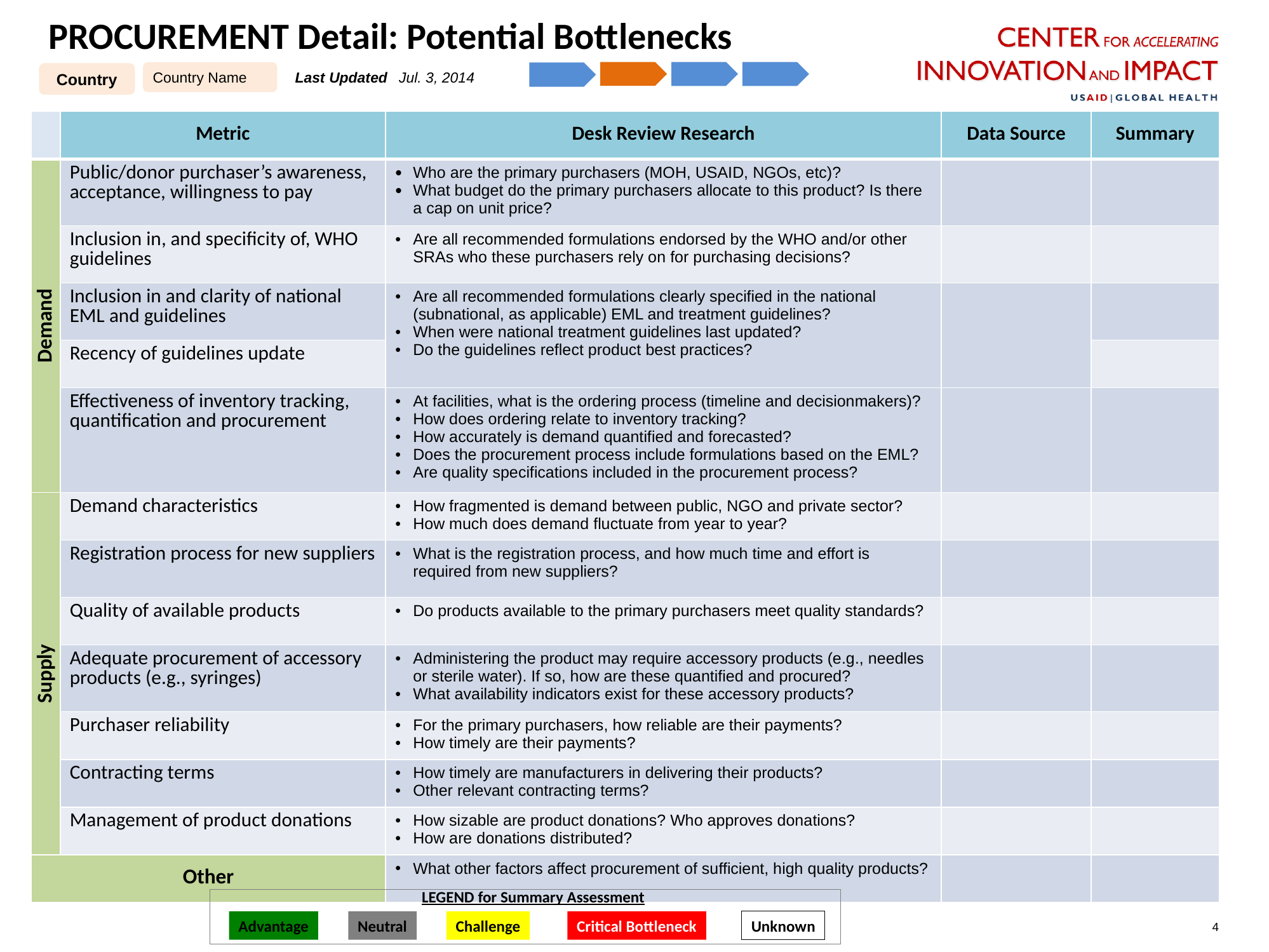

PROCUREMENT Detail: Potential Bottlenecks

Country Name
Last Updated
Jul. 3, 2014

Country
|  | Metric | Desk Review Research | Data Source | Summary |
| --- | --- | --- | --- | --- |
| Demand | Public/donor purchaser’s awareness, acceptance, willingness to pay | Who are the primary purchasers (MOH, USAID, NGOs, etc)? What budget do the primary purchasers allocate to this product? Is there a cap on unit price? |  |  |
|  | Inclusion in, and specificity of, WHO guidelines | Are all recommended formulations endorsed by the WHO and/or other SRAs who these purchasers rely on for purchasing decisions? |  |  |
|  | Inclusion in and clarity of national EML and guidelines | Are all recommended formulations clearly specified in the national (subnational, as applicable) EML and treatment guidelines? When were national treatment guidelines last updated? Do the guidelines reflect product best practices? |  |  |
|  | Recency of guidelines update |  |  |  |
|  | Effectiveness of inventory tracking, quantification and procurement | At facilities, what is the ordering process (timeline and decisionmakers)? How does ordering relate to inventory tracking? How accurately is demand quantified and forecasted? Does the procurement process include formulations based on the EML? Are quality specifications included in the procurement process? |  |  |
| Supply | Demand characteristics | How fragmented is demand between public, NGO and private sector? How much does demand fluctuate from year to year? |  |  |
|  | Registration process for new suppliers | What is the registration process, and how much time and effort is required from new suppliers? |  |  |
|  | Quality of available products | Do products available to the primary purchasers meet quality standards? |  |  |
|  | Adequate procurement of accessory products (e.g., syringes) | Administering the product may require accessory products (e.g., needles or sterile water). If so, how are these quantified and procured? What availability indicators exist for these accessory products? |  |  |
|  | Purchaser reliability | For the primary purchasers, how reliable are their payments? How timely are their payments? |  |  |
|  | Contracting terms | How timely are manufacturers in delivering their products? Other relevant contracting terms? |  |  |
|  | Management of product donations | How sizable are product donations? Who approves donations? How are donations distributed? |  |  |
| Other |  | What other factors affect procurement of sufficient, high quality products? |  |  |
LEGEND for Summary Assessment

Advantage
Neutral
Challenge
Critical Bottleneck
Unknown
4